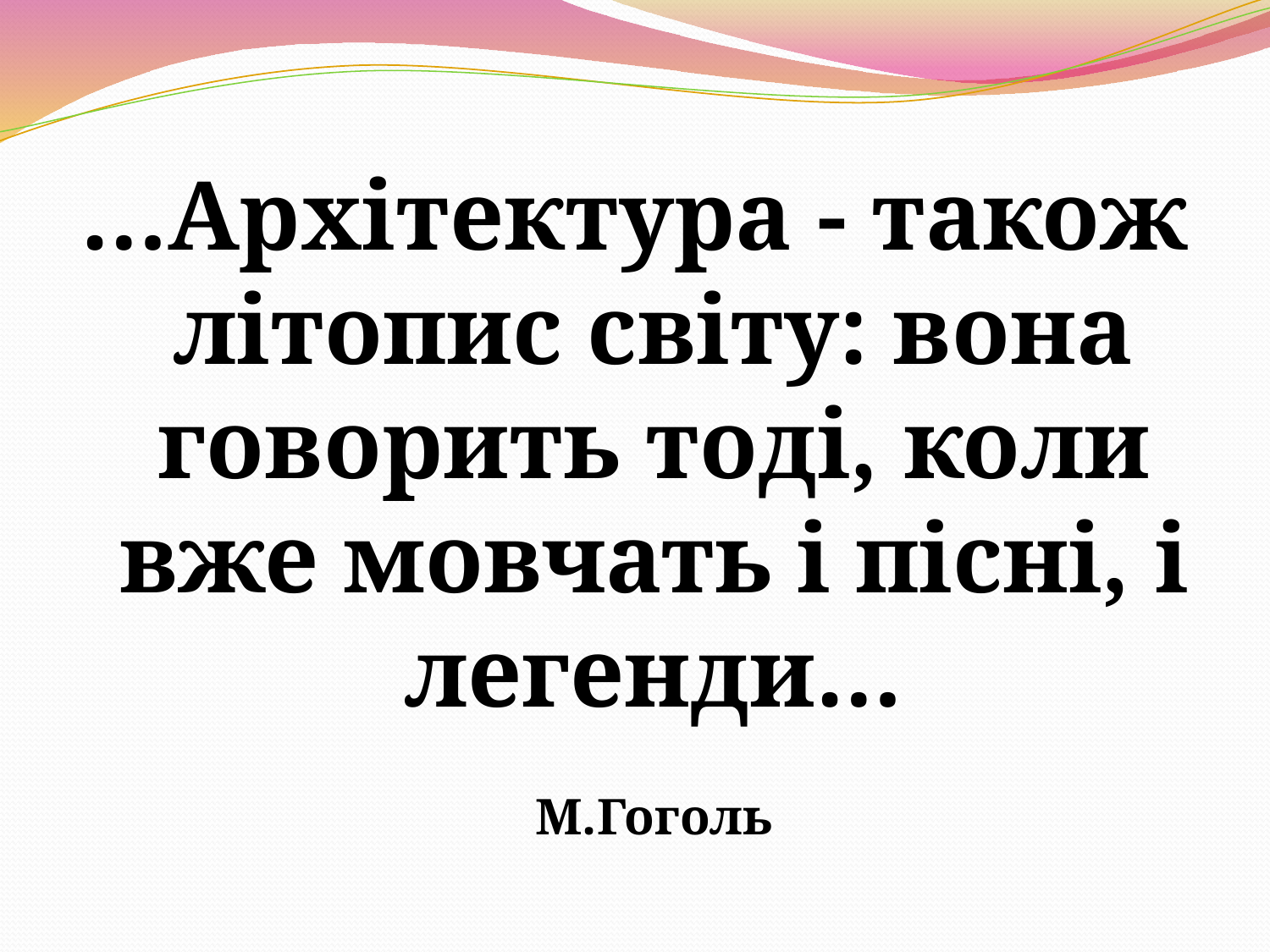

#
…Архітектура - також літопис світу: вона говорить тоді, коли вже мовчать і пісні, і легенди…
							М.Гоголь